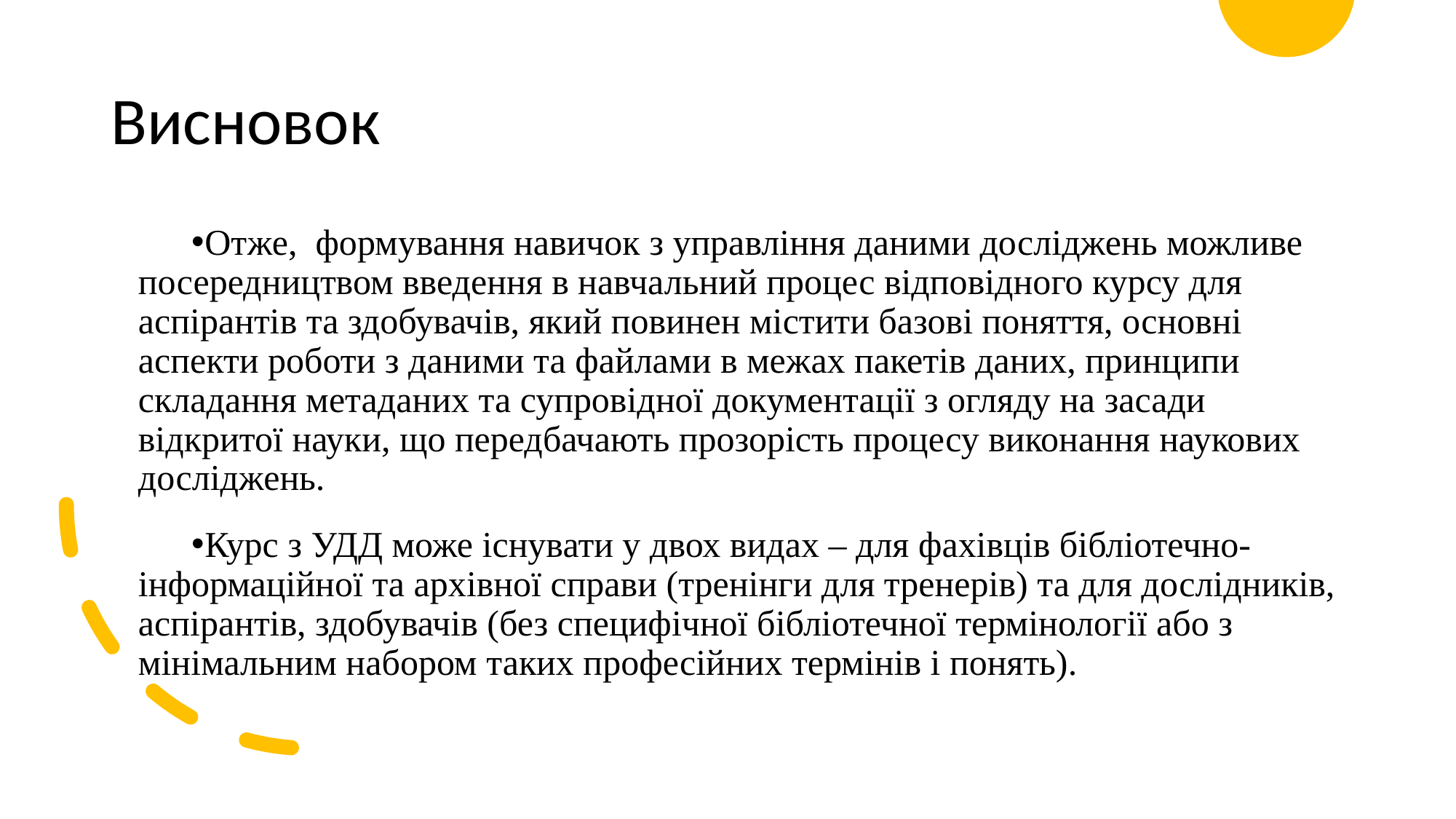

# Висновок
Отже,  формування навичок з управління даними досліджень можливе посередництвом введення в навчальний процес відповідного курсу для аспірантів та здобувачів, який повинен містити базові поняття, основні аспекти роботи з даними та файлами в межах пакетів даних, принципи складання метаданих та супровідної документації з огляду на засади відкритої науки, що передбачають прозорість процесу виконання наукових досліджень.
Курс з УДД може існувати у двох видах – для фахівців бібліотечно-інформаційної та архівної справи (тренінги для тренерів) та для дослідників, аспірантів, здобувачів (без специфічної бібліотечної термінології або з мінімальним набором таких професійних термінів і понять).